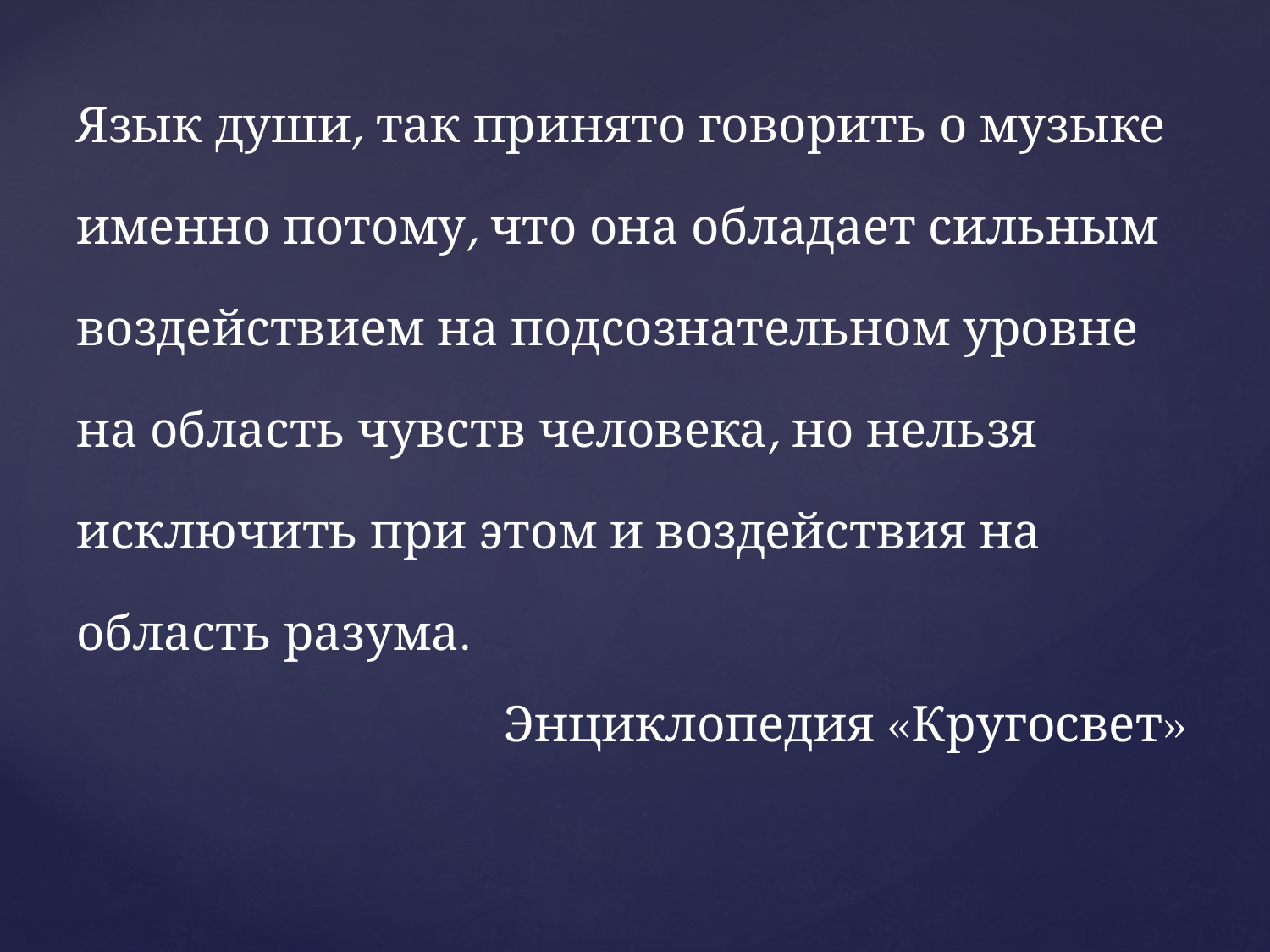

Язык души, так принято говорить о музыке именно потому, что она обладает сильным воздействием на подсознательном уровне на область чувств человека, но нельзя исключить при этом и воздействия на область разума.
Энциклопедия «Кругосвет»